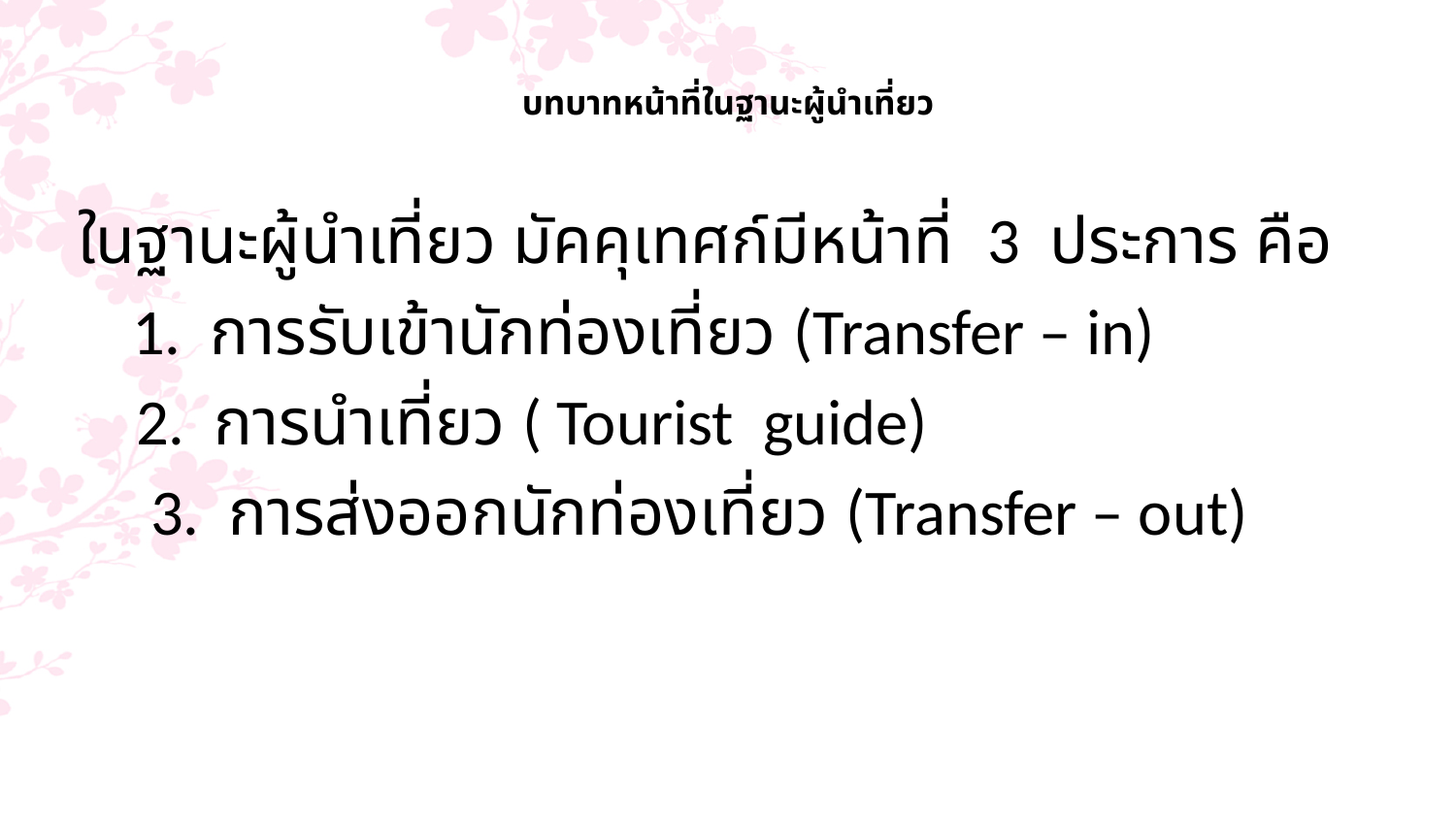

# บทบาทหน้าที่ในฐานะผู้นำเที่ยว
ในฐานะผู้นำเที่ยว มัคคุเทศก์มีหน้าที่  3  ประการ คือ
  	1.  การรับเข้านักท่องเที่ยว (Transfer – in)
    2.  การนำเที่ยว ( Tourist  guide)
     3.  การส่งออกนักท่องเที่ยว (Transfer – out)